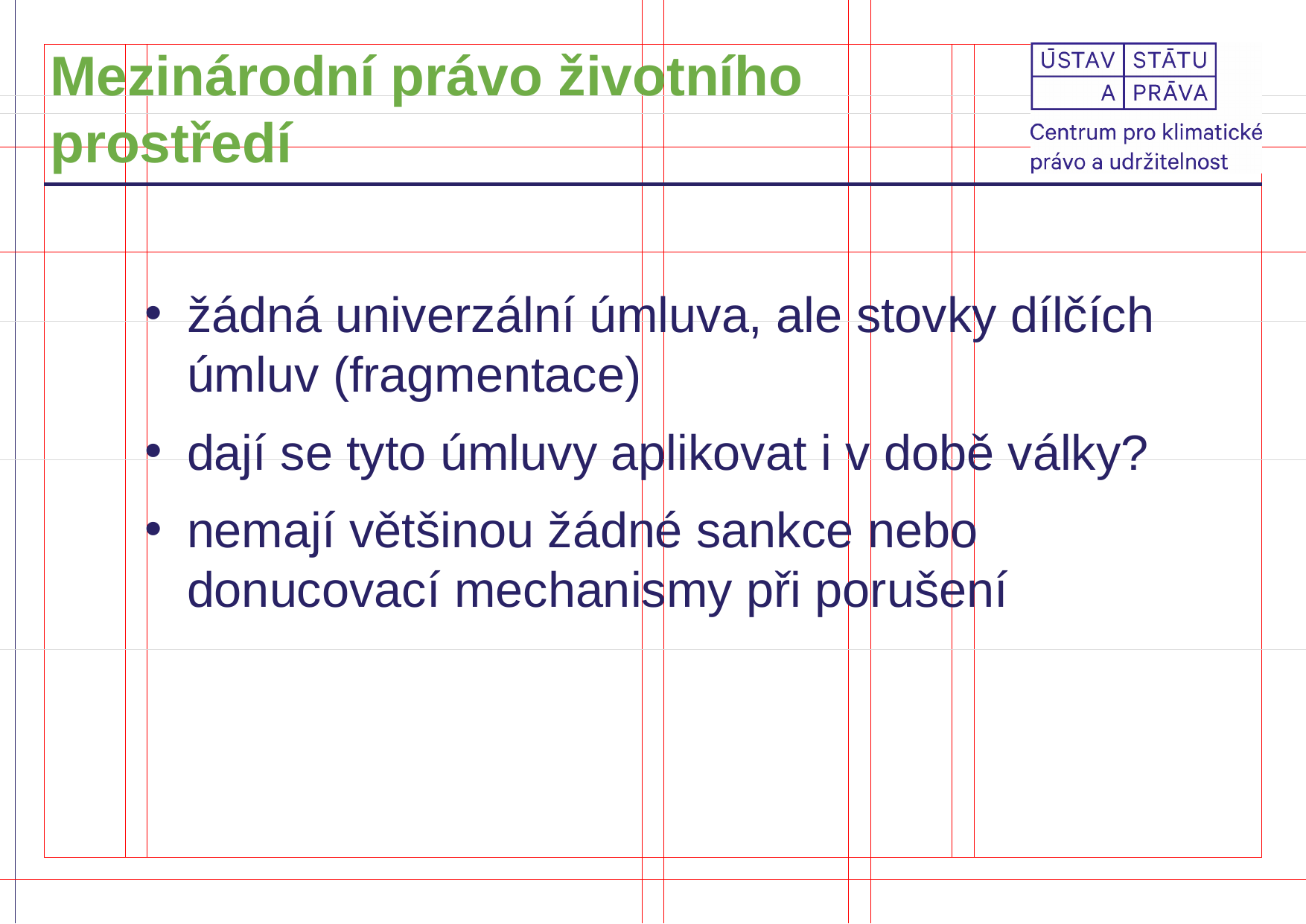

# Mezinárodní právo životního prostředí
žádná univerzální úmluva, ale stovky dílčích úmluv (fragmentace)
dají se tyto úmluvy aplikovat i v době války?
nemají většinou žádné sankce nebo donucovací mechanismy při porušení